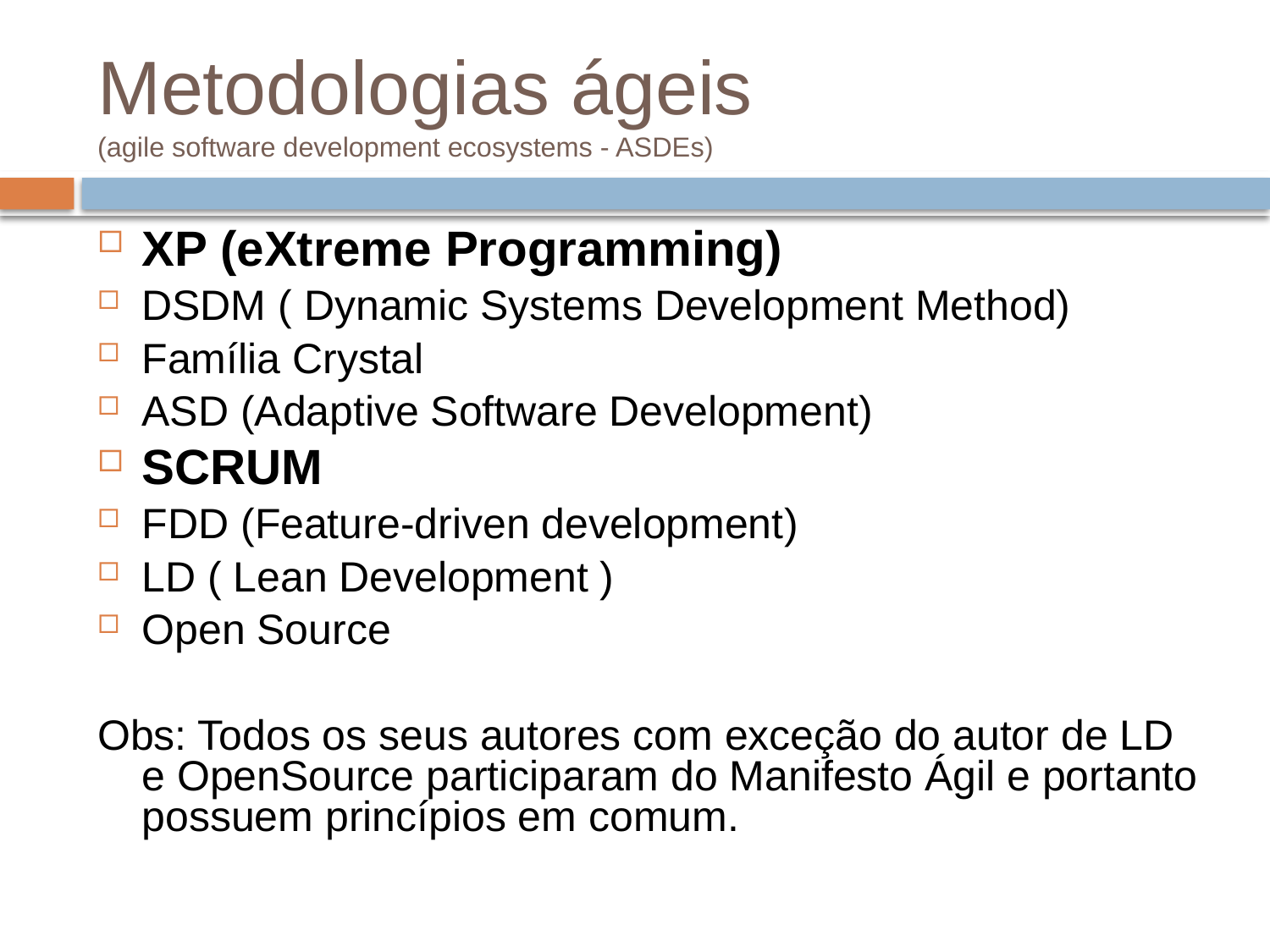

# Metodologias ágeis (agile software development ecosystems - ASDEs)
XP (eXtreme Programming)
DSDM ( Dynamic Systems Development Method)
Família Crystal
ASD (Adaptive Software Development)
SCRUM
FDD (Feature-driven development)
LD ( Lean Development )
Open Source

Obs: Todos os seus autores com exceção do autor de LD e OpenSource participaram do Manifesto Ágil e portanto possuem princípios em comum.